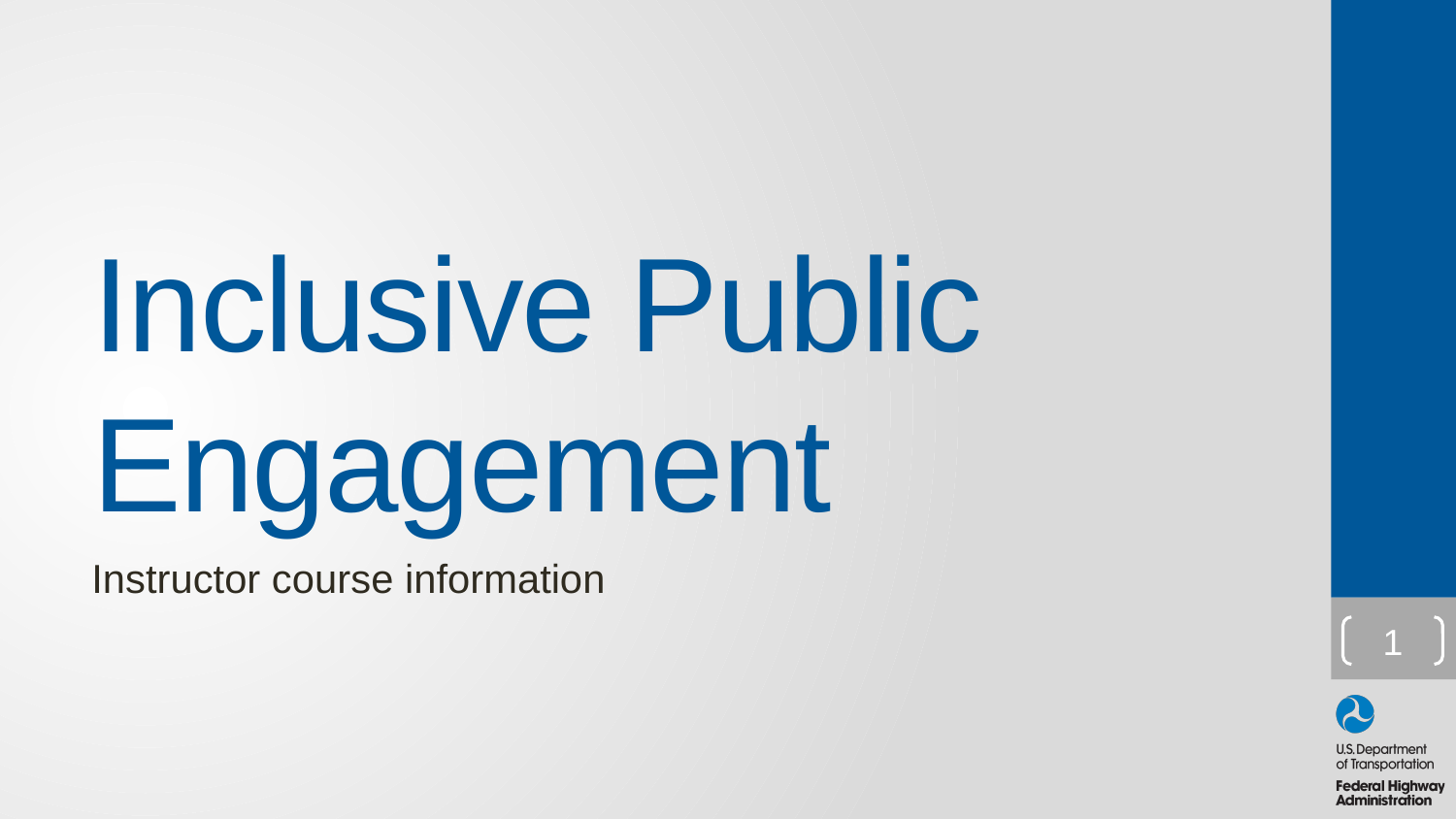

# Inclusive Public Engagement
Instructor course information
1